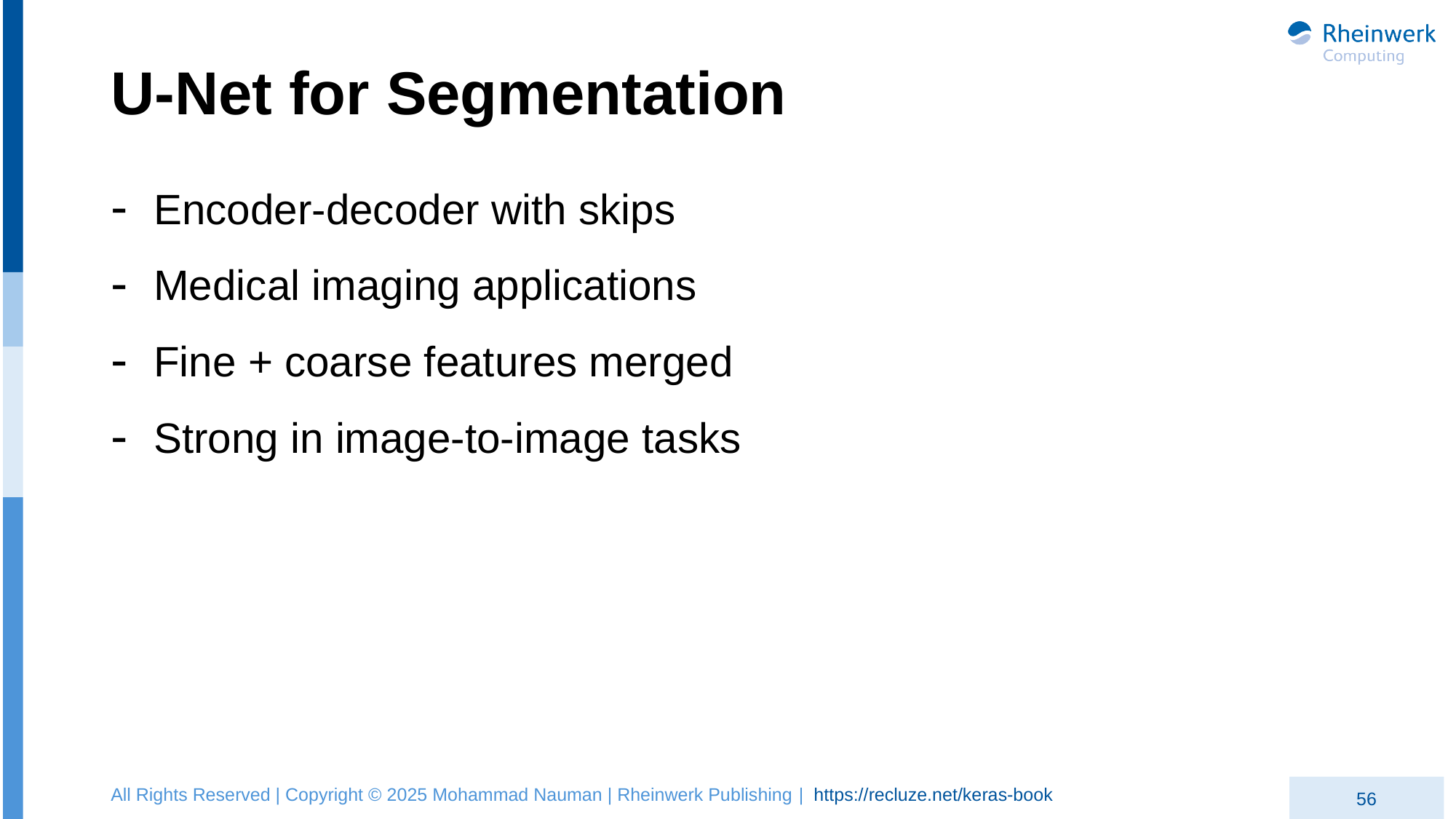

# U-Net for Segmentation
Encoder-decoder with skips
Medical imaging applications
Fine + coarse features merged
Strong in image-to-image tasks